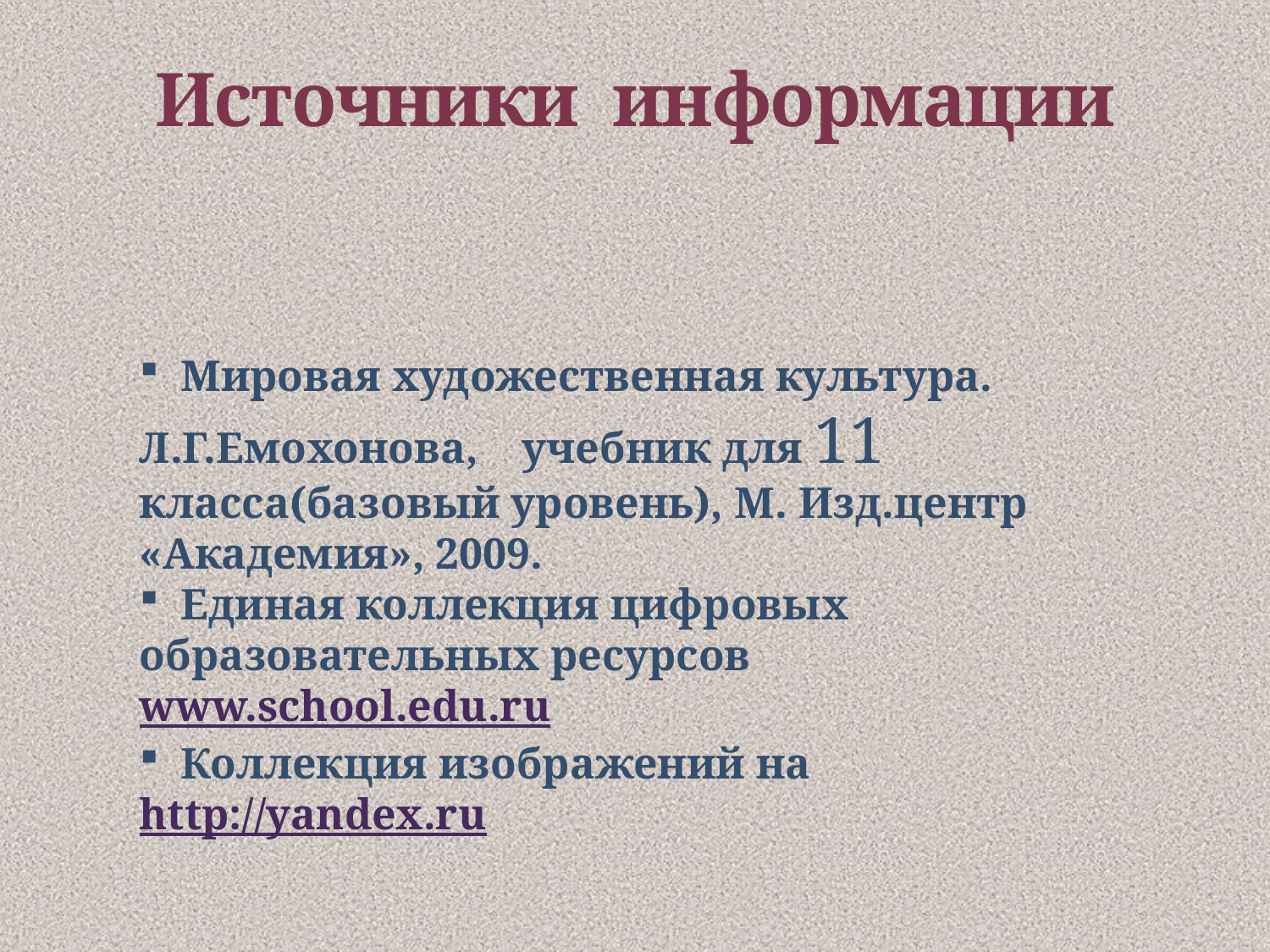

# Источники  информации

  Мировая художественная культура.     Л.Г.Емохонова,    учебник для 11 класса(базовый уровень), М. Изд.центр «Академия», 2009.
  Единая коллекция цифровых образовательных ресурсов   www.school.edu.ru
  Коллекция изображений на http://yandex.ru